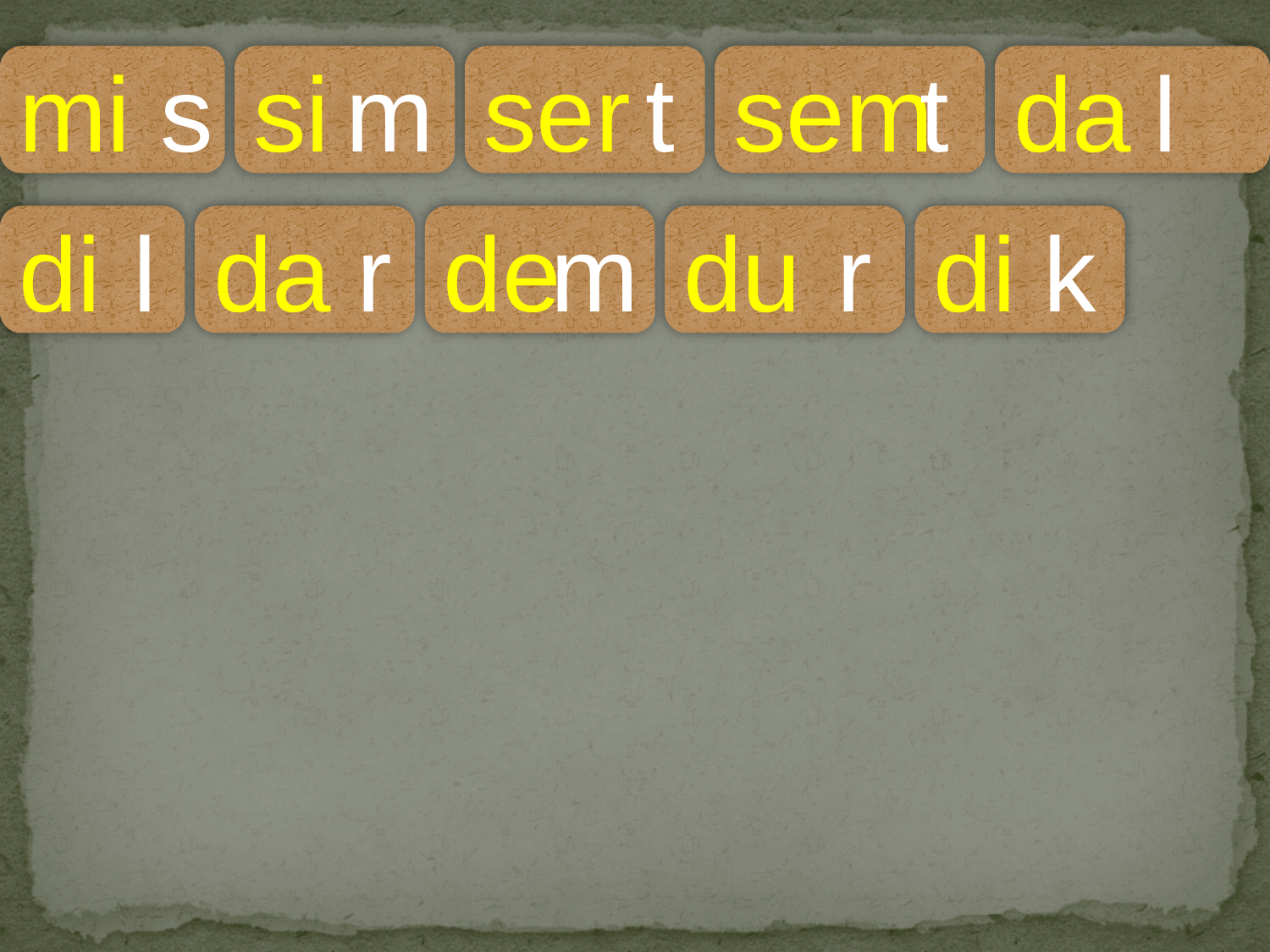

mi
s
si
m
ser
t
sem
t
da
l
di
l
da
r
de
m
du
r
di
k